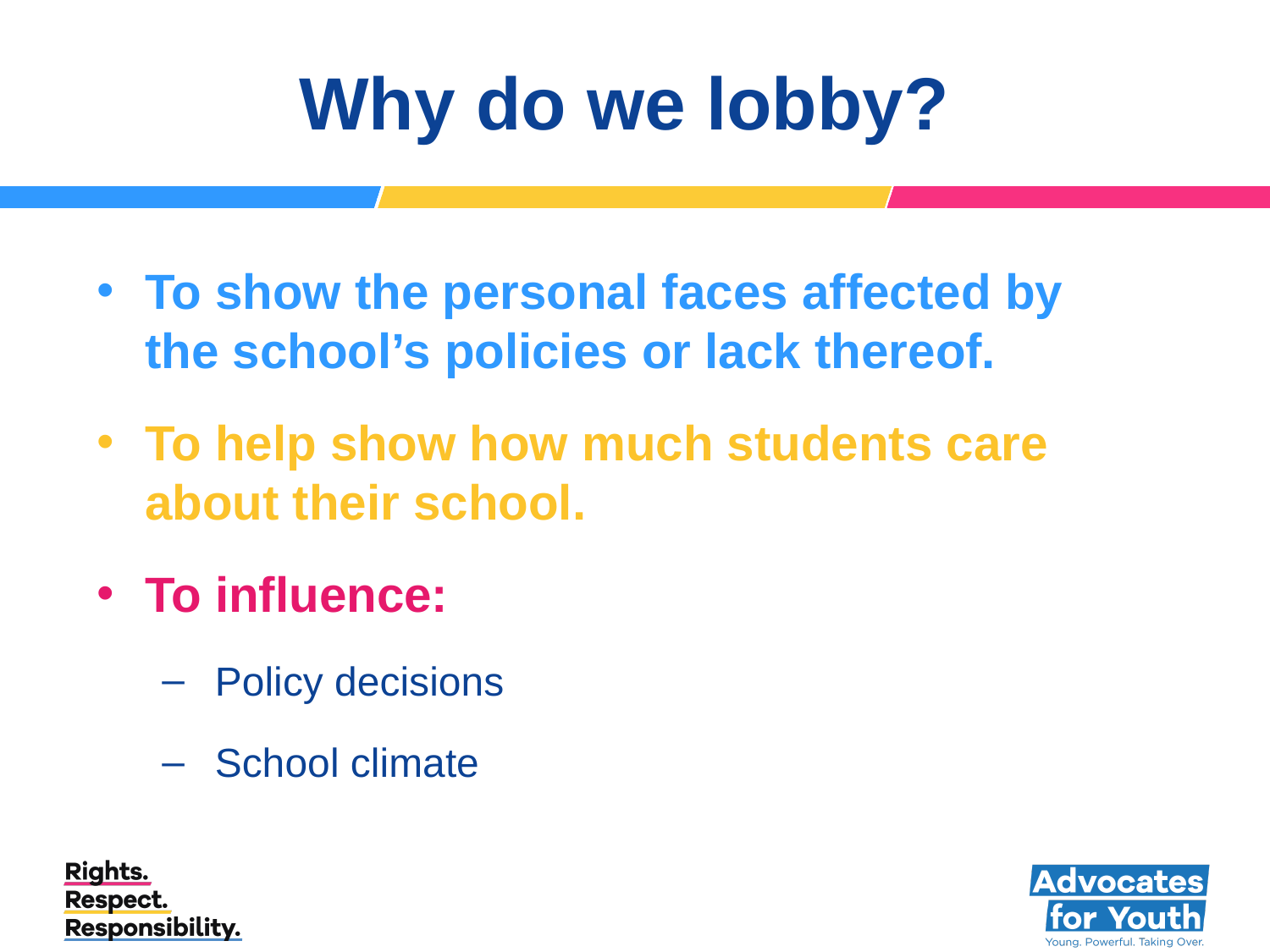

# Why do we lobby?
To show the personal faces affected by the school’s policies or lack thereof.
To help show how much students care about their school.
To influence:
Policy decisions
School climate